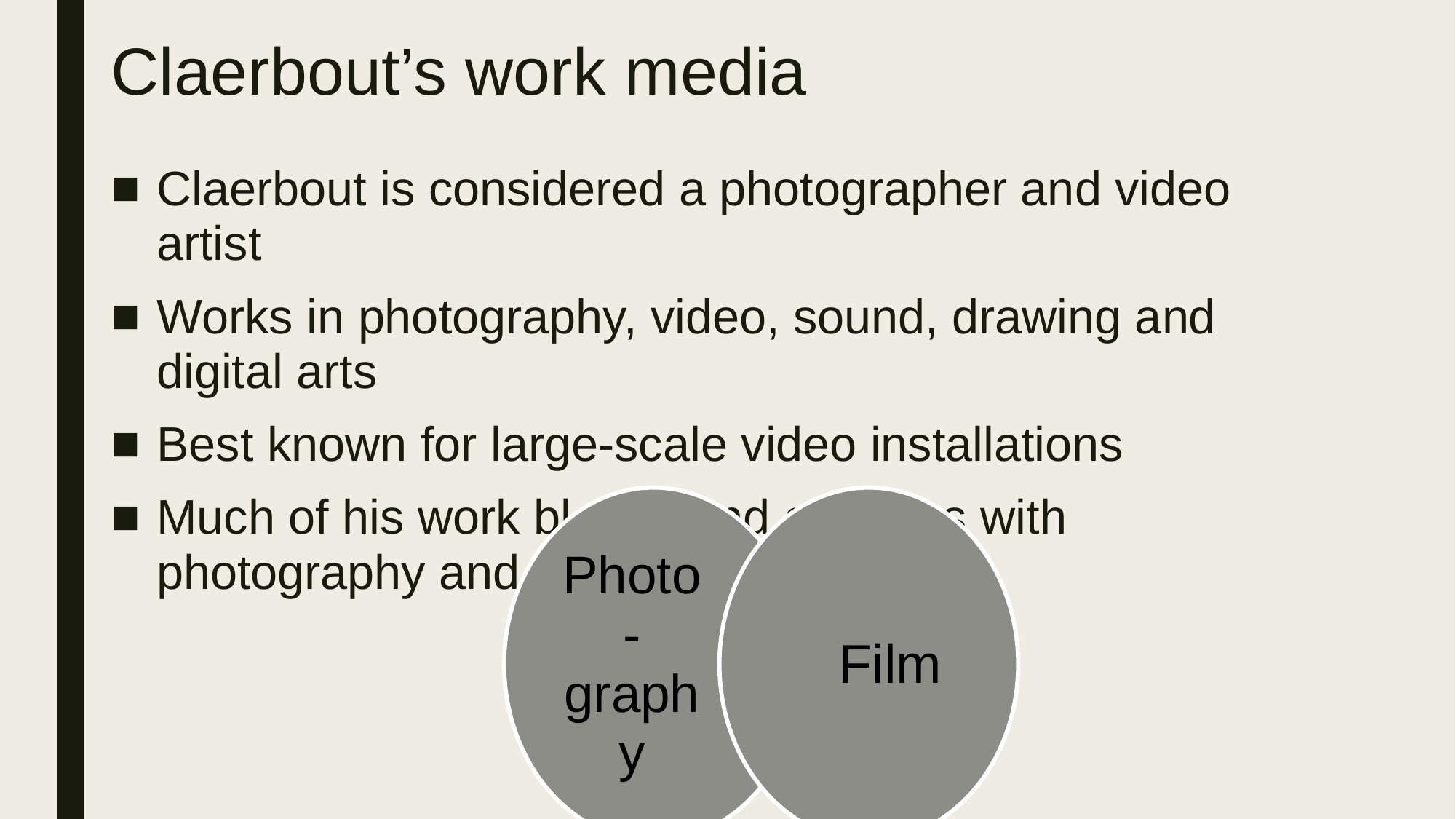

# Claerbout’s work media
Claerbout is considered a photographer and video artist
Works in photography, video, sound, drawing and digital arts
Best known for large-scale video installations
Much of his work blends and overlaps with photography and film
Photo-graphy
Film